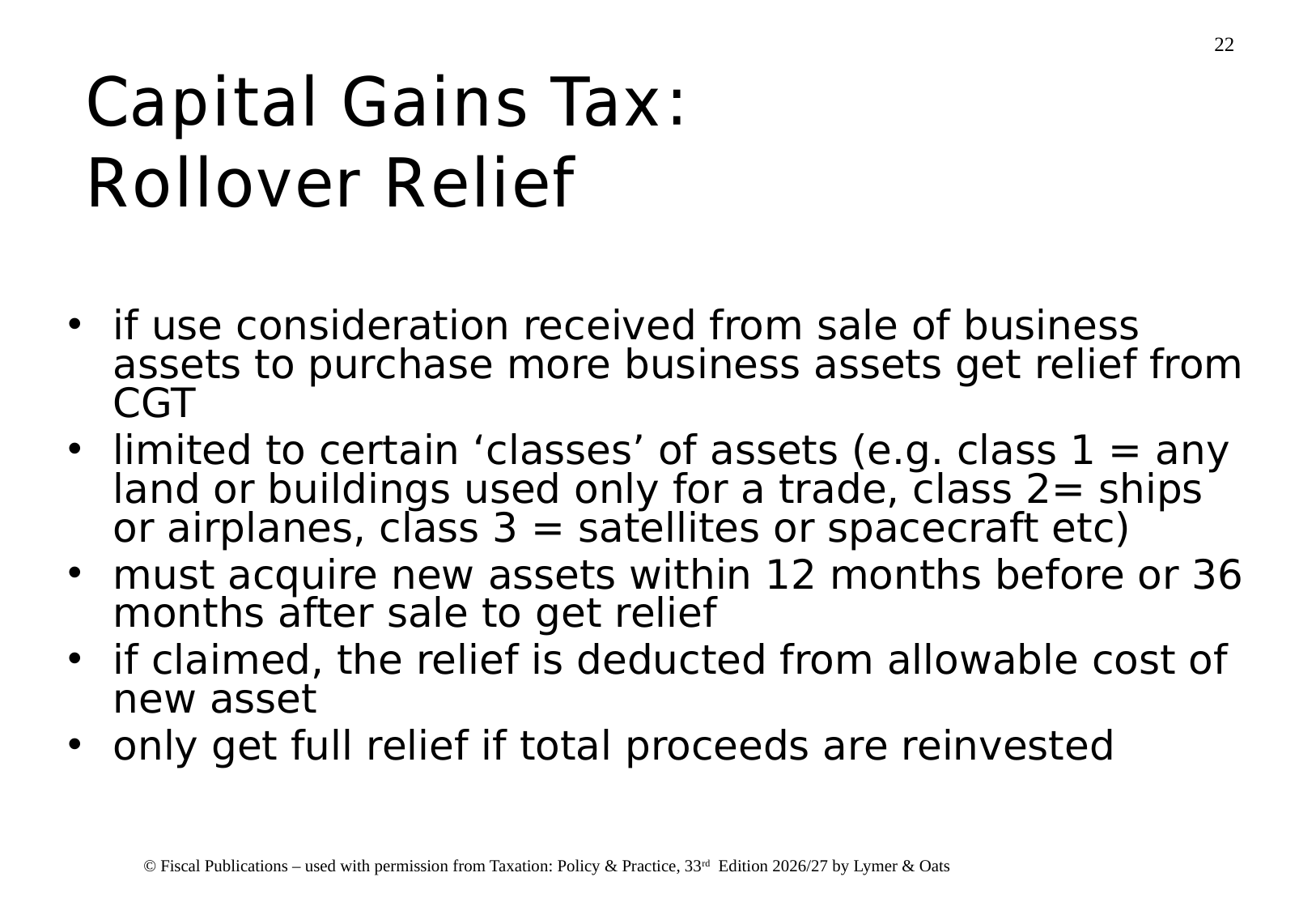

# Capital Gains Tax: Rollover Relief
if use consideration received from sale of business assets to purchase more business assets get relief from CGT
limited to certain ‘classes’ of assets (e.g. class 1 = any land or buildings used only for a trade, class 2= ships or airplanes, class 3 = satellites or spacecraft etc)
must acquire new assets within 12 months before or 36 months after sale to get relief
if claimed, the relief is deducted from allowable cost of new asset
only get full relief if total proceeds are reinvested